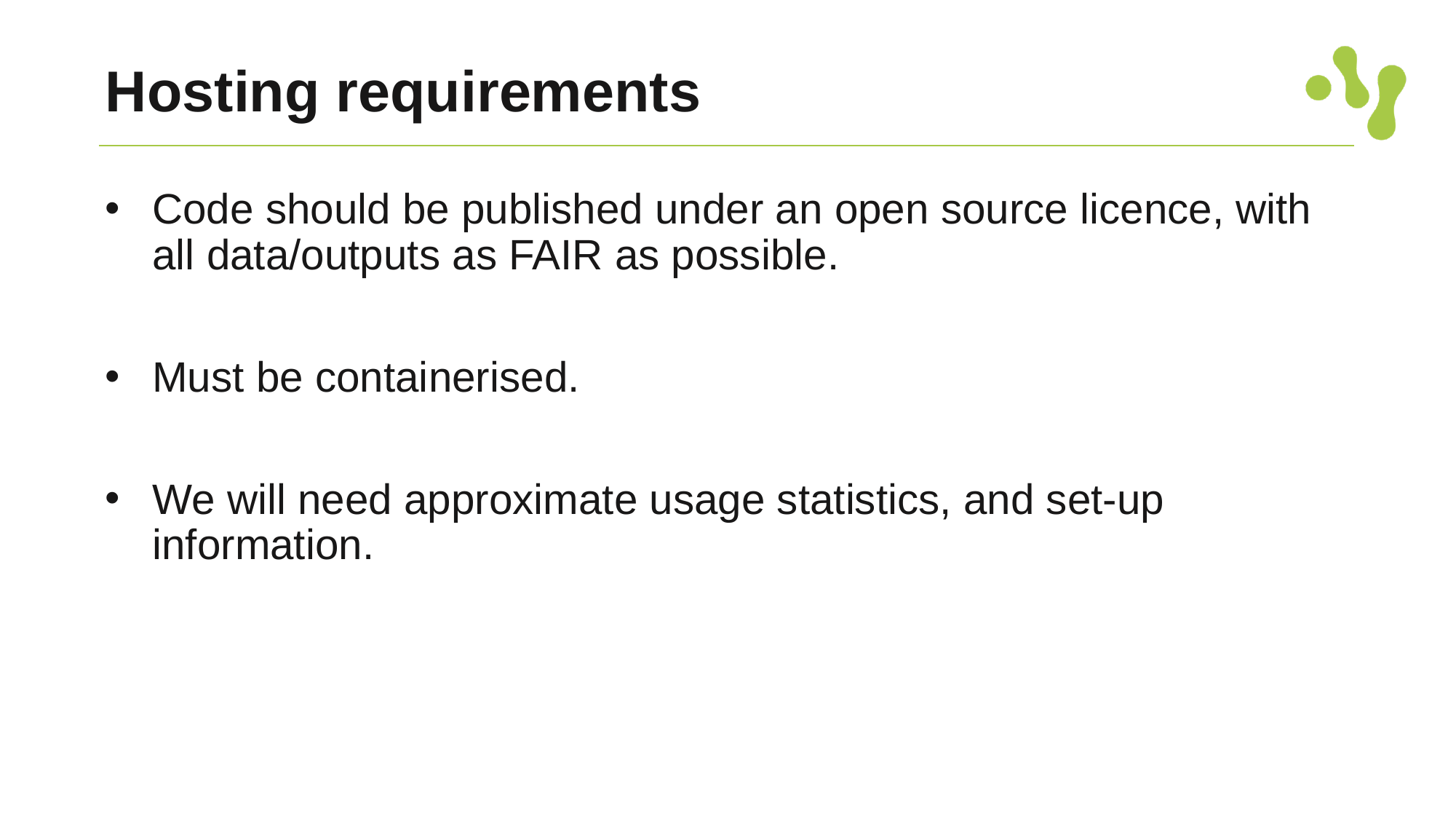

# Hosting requirements
Code should be published under an open source licence, with all data/outputs as FAIR as possible.

Must be containerised.

We will need approximate usage statistics, and set-up information.